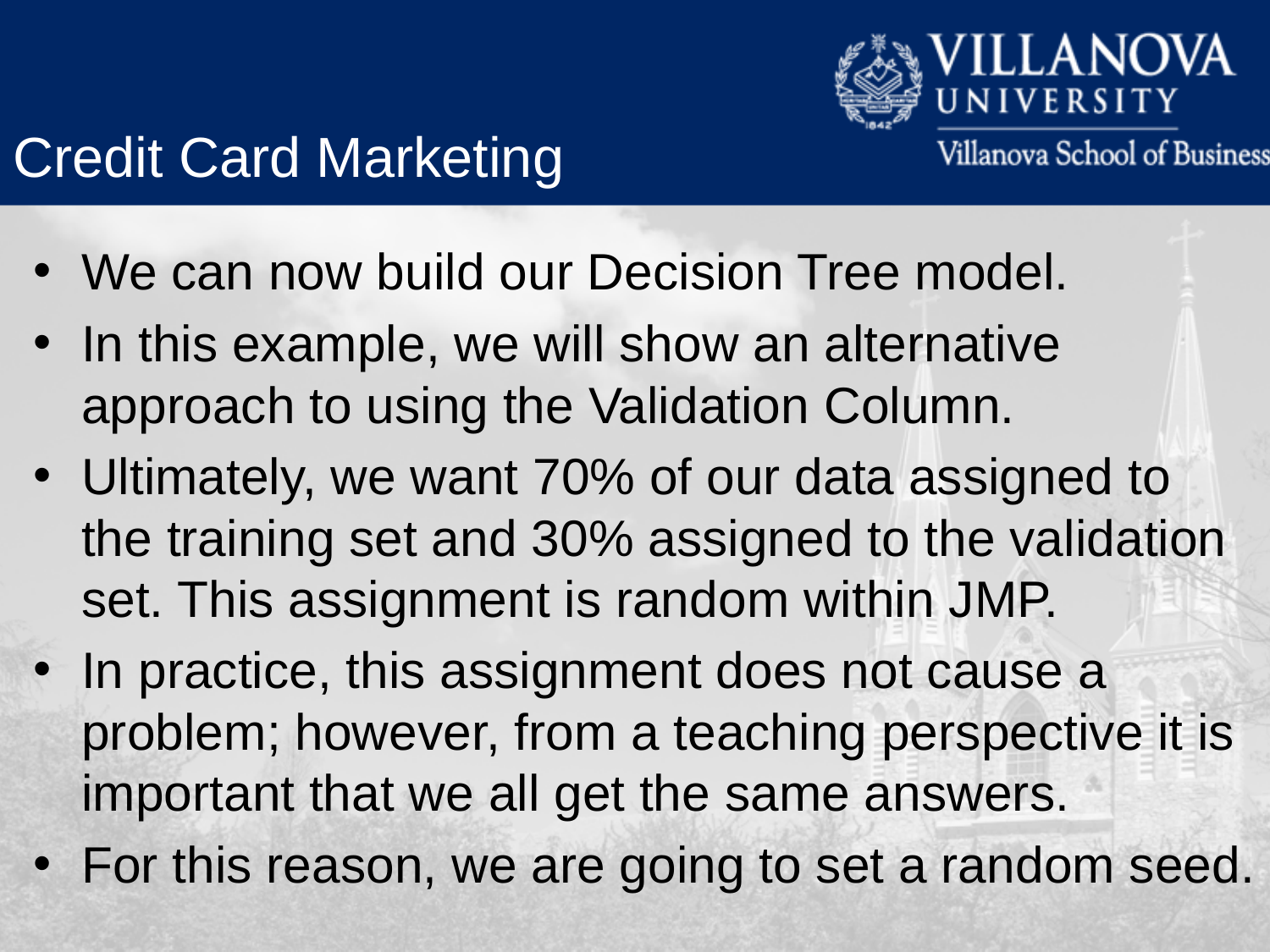

Credit Card Marketing
We can now build our Decision Tree model.
In this example, we will show an alternative approach to using the Validation Column.
Ultimately, we want 70% of our data assigned to the training set and 30% assigned to the validation set. This assignment is random within JMP.
In practice, this assignment does not cause a problem; however, from a teaching perspective it is important that we all get the same answers.
For this reason, we are going to set a random seed.